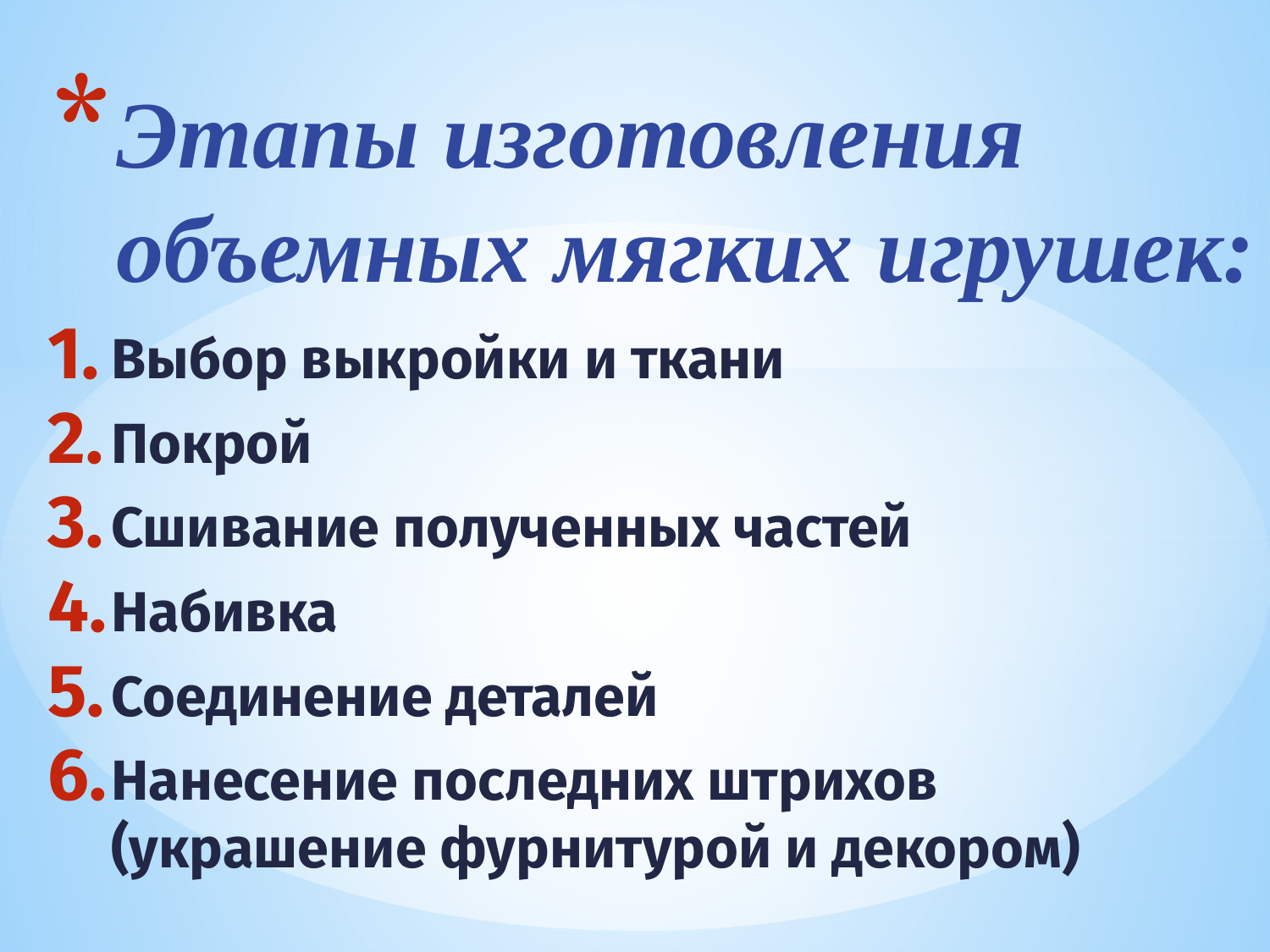

# Этапы изготовления объемных мягких игрушек:
Выбор выкройки и ткани
Покрой
Сшивание полученных частей
Набивка
Соединение деталей
Нанесение последних штрихов (украшение фурнитурой и декором)